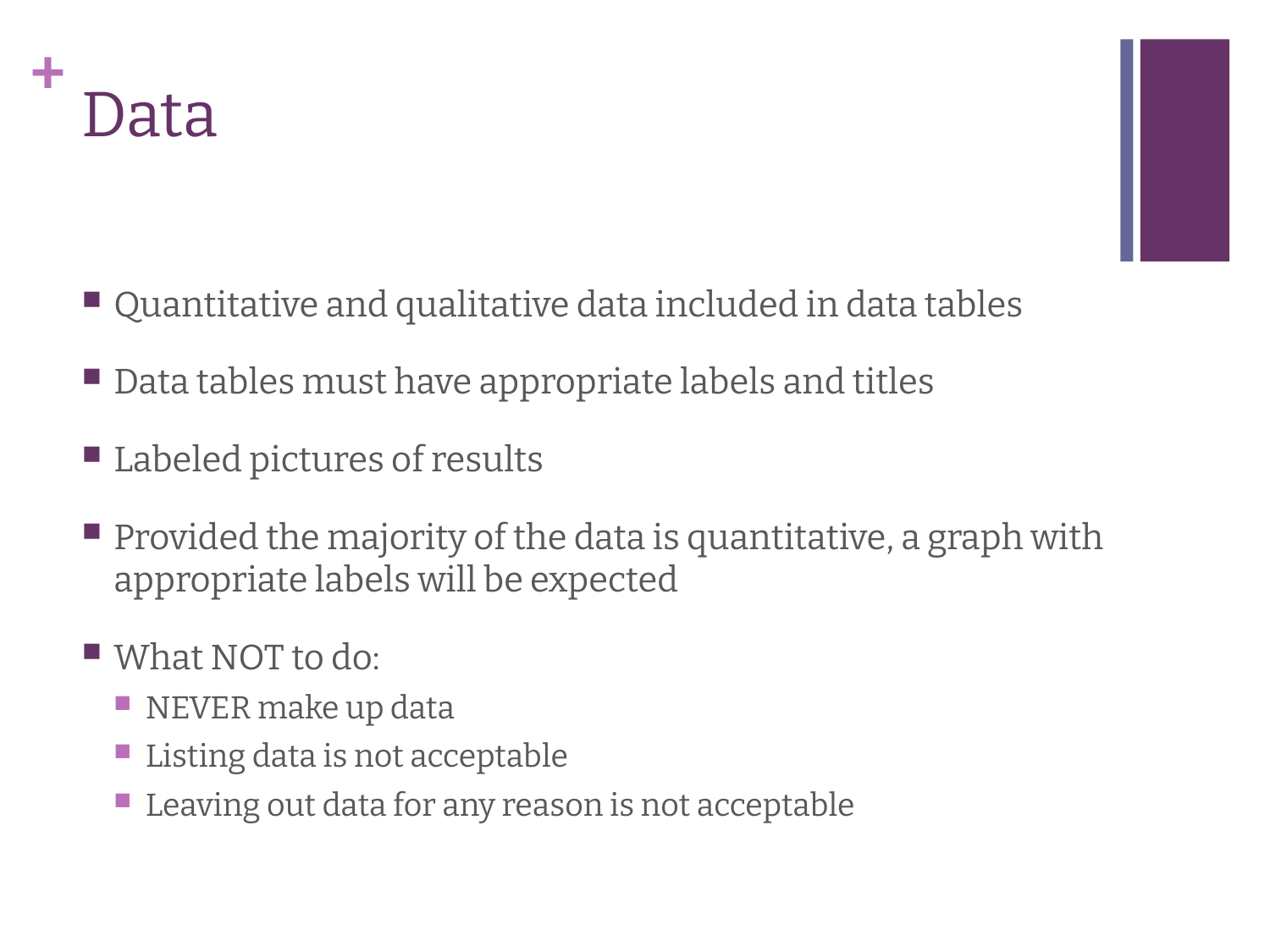

# Data
Quantitative and qualitative data included in data tables
Data tables must have appropriate labels and titles
Labeled pictures of results
Provided the majority of the data is quantitative, a graph with appropriate labels will be expected
What NOT to do:
NEVER make up data
Listing data is not acceptable
Leaving out data for any reason is not acceptable